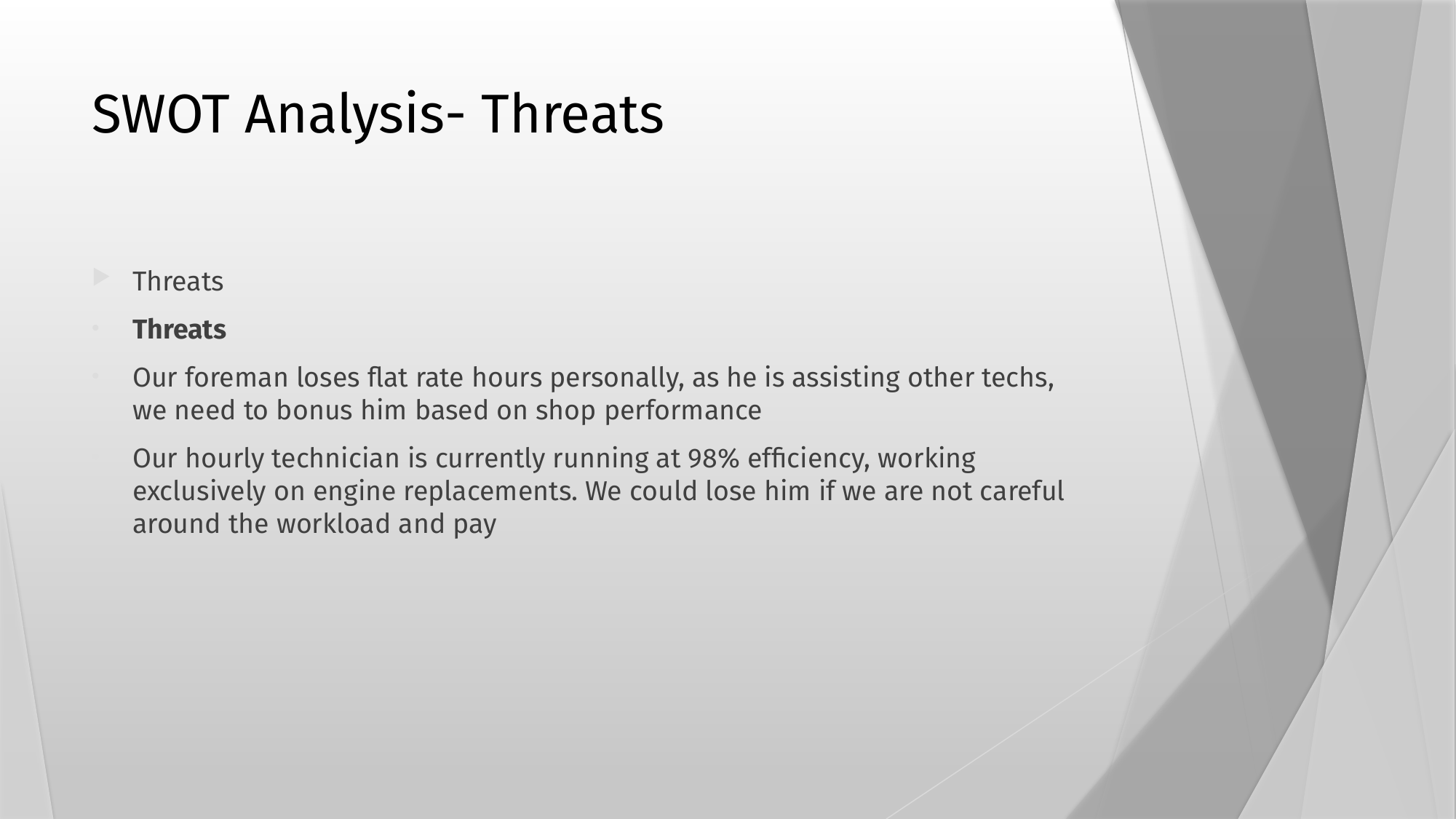

# SWOT Analysis- Threats
Threats
Threats​
Our foreman loses flat rate hours personally, as he is assisting other techs, we need to bonus him based on shop performance​
Our hourly technician is currently running at 98% efficiency, working exclusively on engine replacements. We could lose him if we are not careful around the workload and pay​